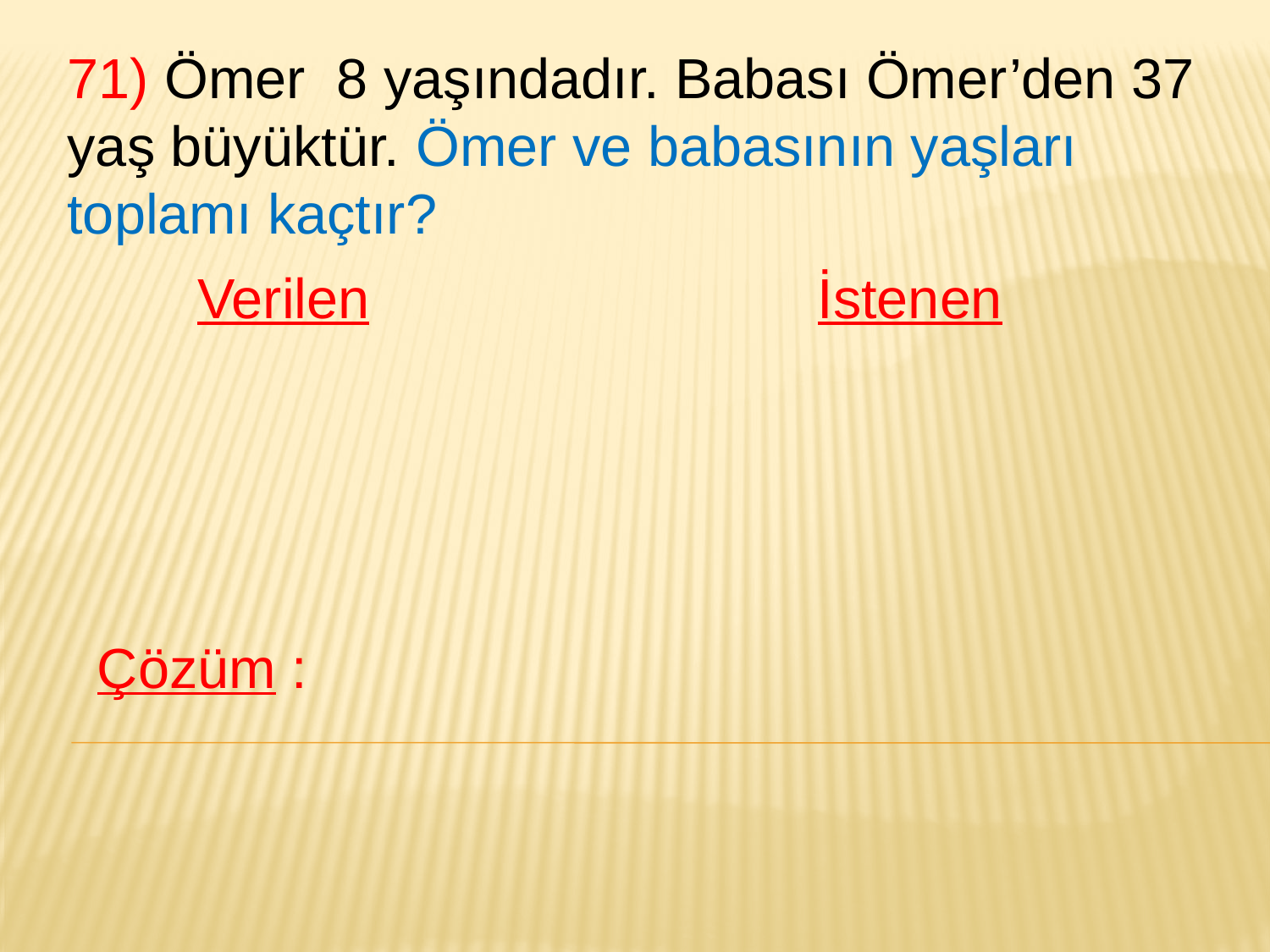

71) Ömer  8 yaşındadır. Babası Ömer’den 37 yaş büyüktür. Ömer ve babasının yaşları toplamı kaçtır?

Verilen
İstenen
Çözüm :